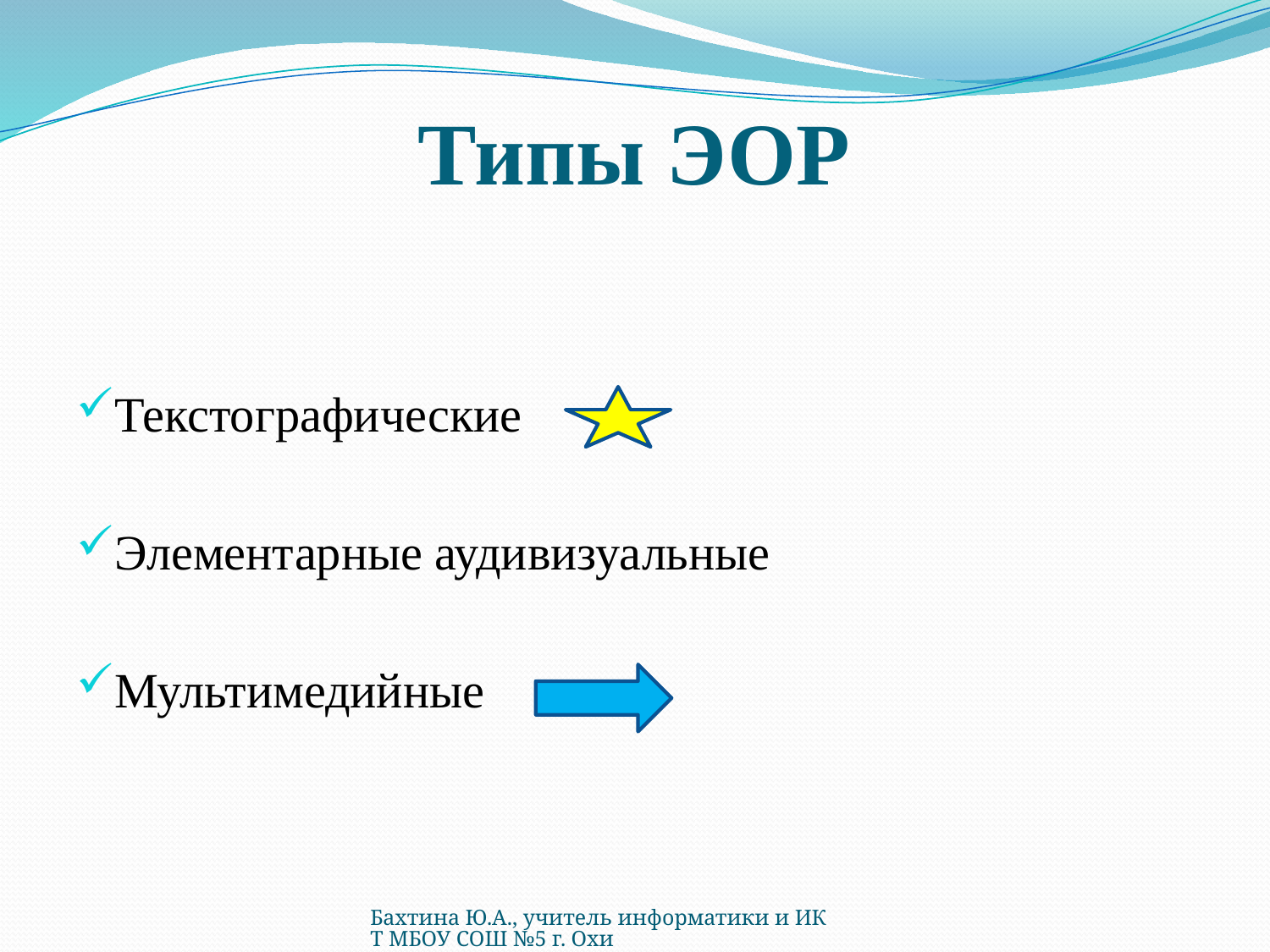

# Типы ЭОР
Текстографические

Элементарные аудивизуальные

Мультимедийные

Бахтина Ю.А., учитель информатики и ИКТ МБОУ СОШ №5 г. Охи